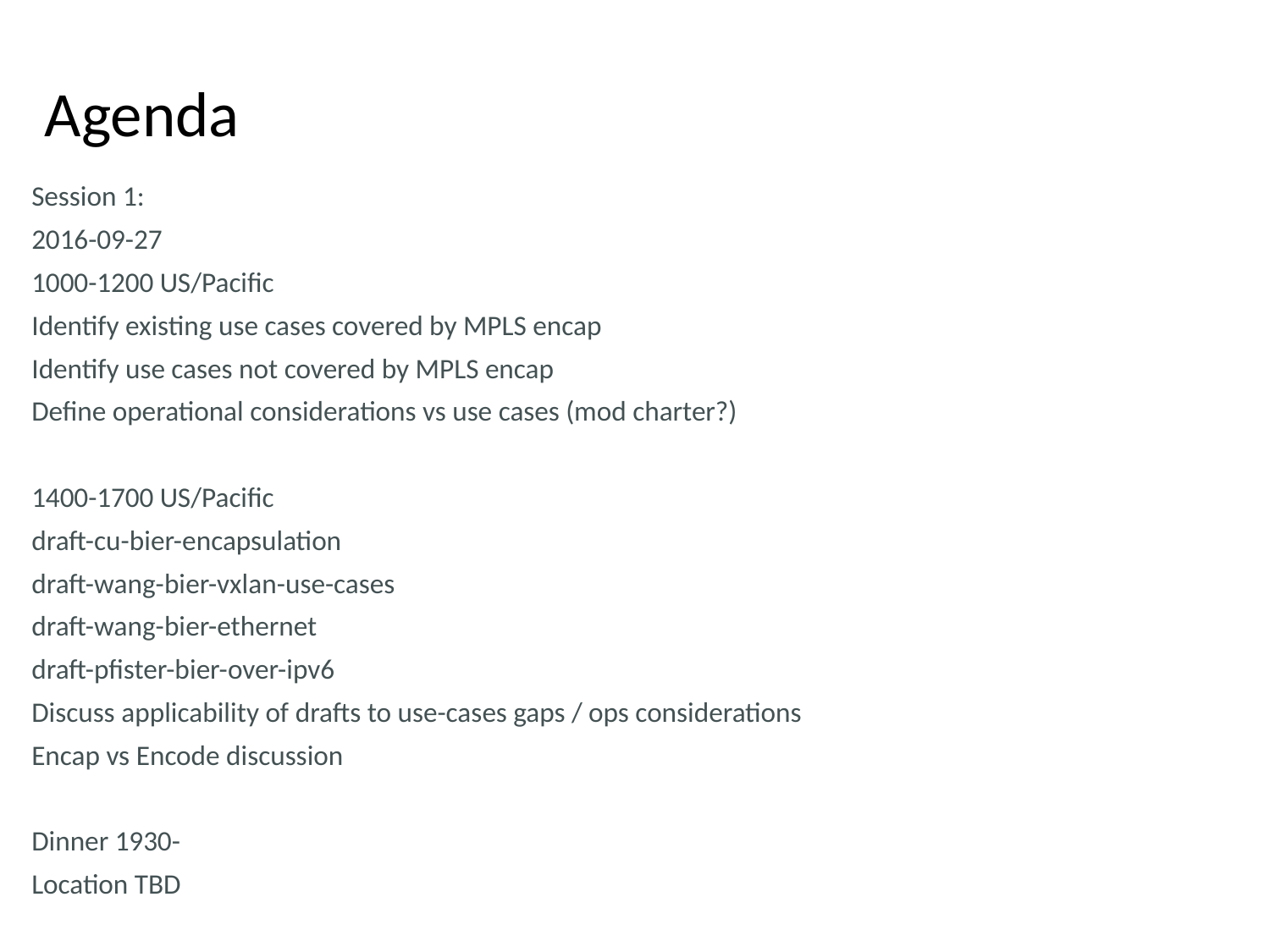

# Agenda
Session 1:
2016-09-27
1000-1200 US/Pacific
Identify existing use cases covered by MPLS encap
Identify use cases not covered by MPLS encap
Define operational considerations vs use cases (mod charter?)

1400-1700 US/Pacific
draft-cu-bier-encapsulation
draft-wang-bier-vxlan-use-cases
draft-wang-bier-ethernet
draft-pfister-bier-over-ipv6
Discuss applicability of drafts to use-cases gaps / ops considerations
Encap vs Encode discussion

Dinner 1930-
Location TBD